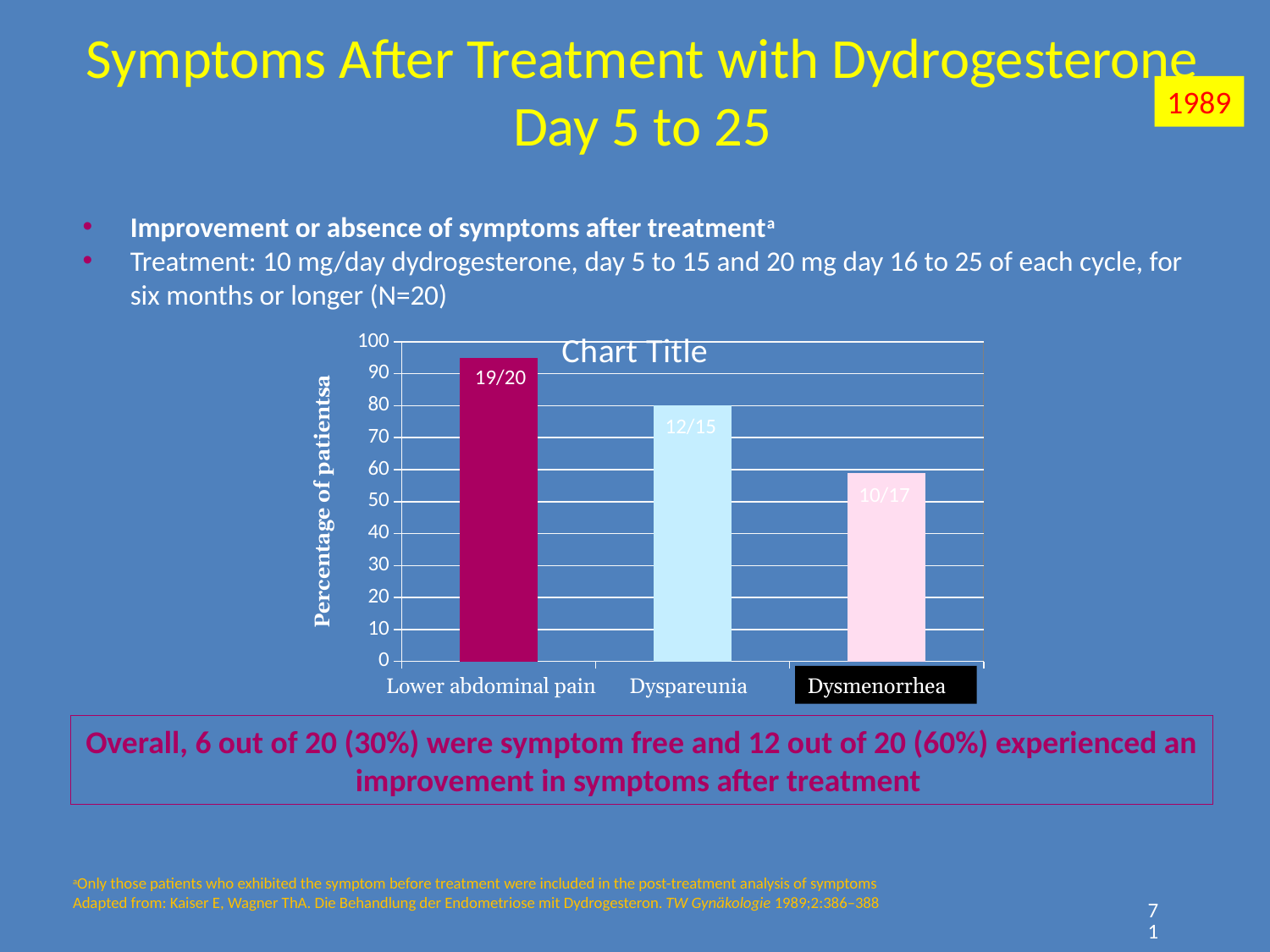

# Symptoms After Treatment with Dydrogesterone Day 5 to 25
1989
Improvement or absence of symptoms after treatmenta
Treatment: 10 mg/day dydrogesterone, day 5 to 15 and 20 mg day 16 to 25 of each cycle, for six months or longer (N=20)

### Chart:

| Category |  |
|---|---|
| Pelvic pain | 95.0 |
| Dyspareunia | 80.0 |
| Dysmenorrhea | 58.82352941176471 |
19/20
12/15
10/17
Lower abdominal pain
Dyspareunia
Dysmenorrhea
Overall, 6 out of 20 (30%) were symptom free and 12 out of 20 (60%) experienced an improvement in symptoms after treatment
aOnly those patients who exhibited the symptom before treatment were included in the post-treatment analysis of symptoms
Adapted from: Kaiser E, Wagner ThA. Die Behandlung der Endometriose mit Dydrogesteron. TW Gynäkologie 1989;2:386–388
71